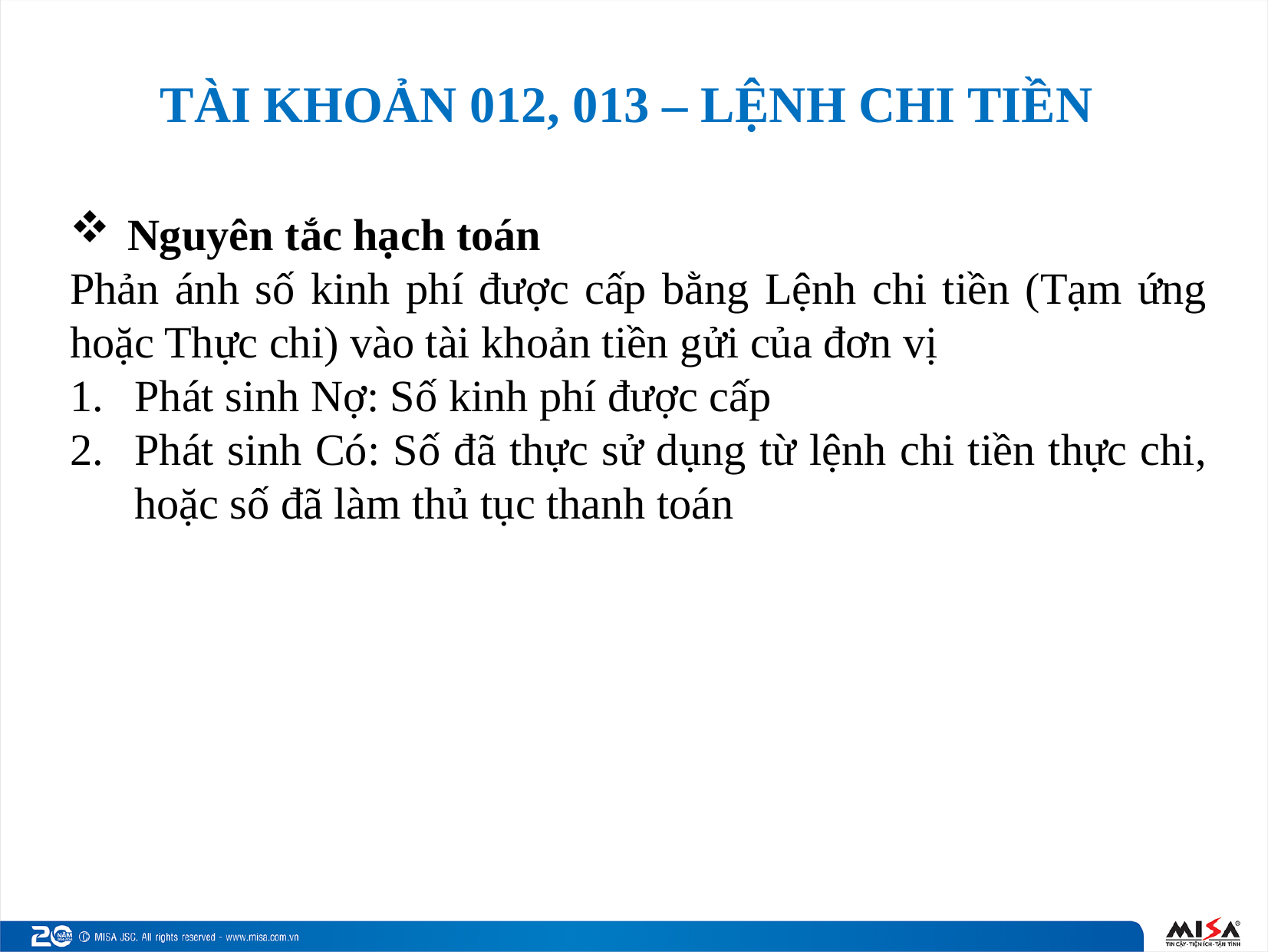

# TÀI KHOẢN 012, 013 – LỆNH CHI TIỀN
Nguyên tắc hạch toán
Phản ánh số kinh phí được cấp bằng Lệnh chi tiền (Tạm ứng hoặc Thực chi) vào tài khoản tiền gửi của đơn vị
Phát sinh Nợ: Số kinh phí được cấp
Phát sinh Có: Số đã thực sử dụng từ lệnh chi tiền thực chi, hoặc số đã làm thủ tục thanh toán